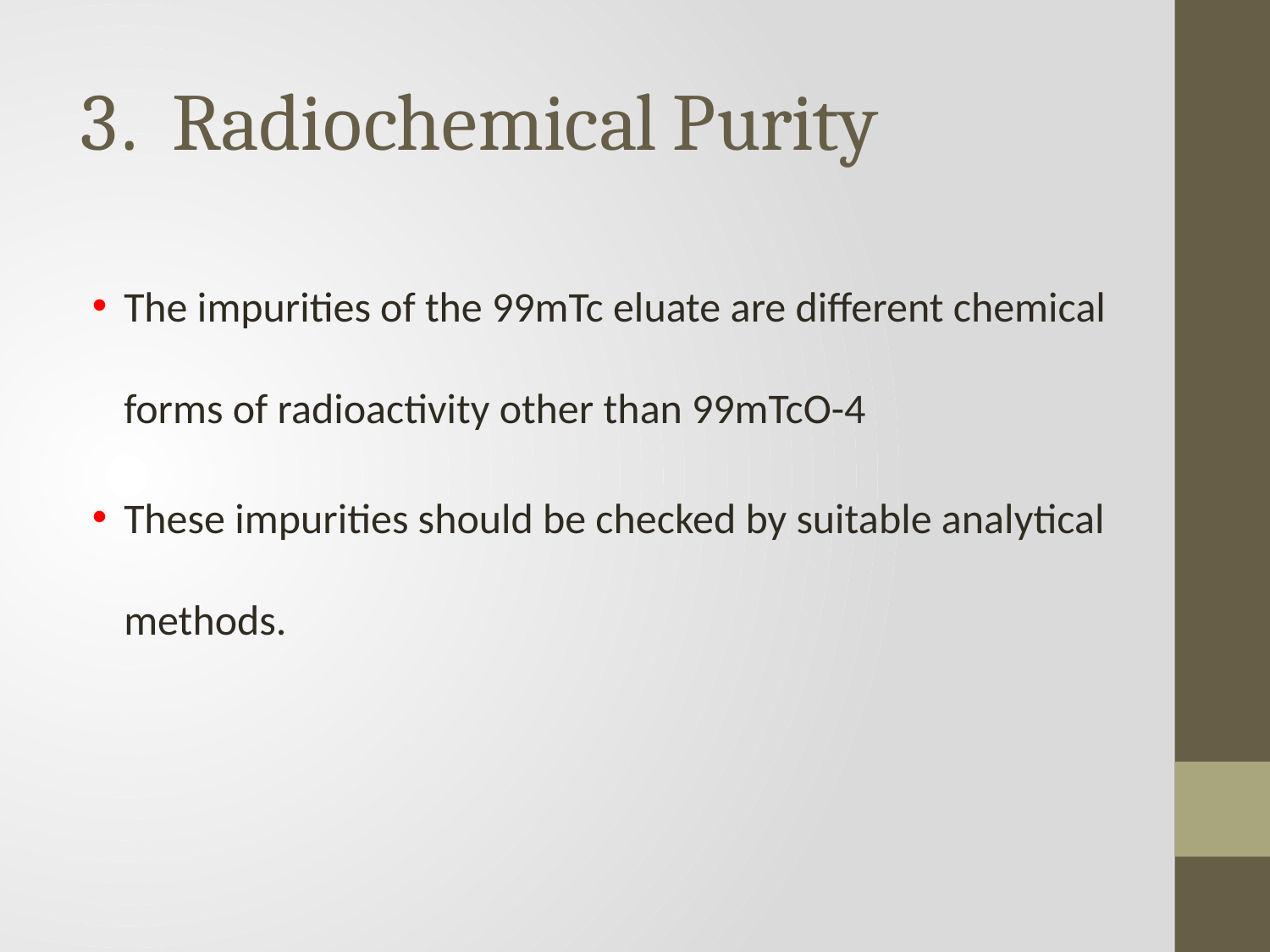

# Radiochemical Purity
The impurities of the 99mTc eluate are different chemical forms of radioactivity other than 99mTcO-4
These impurities should be checked by suitable analytical methods.